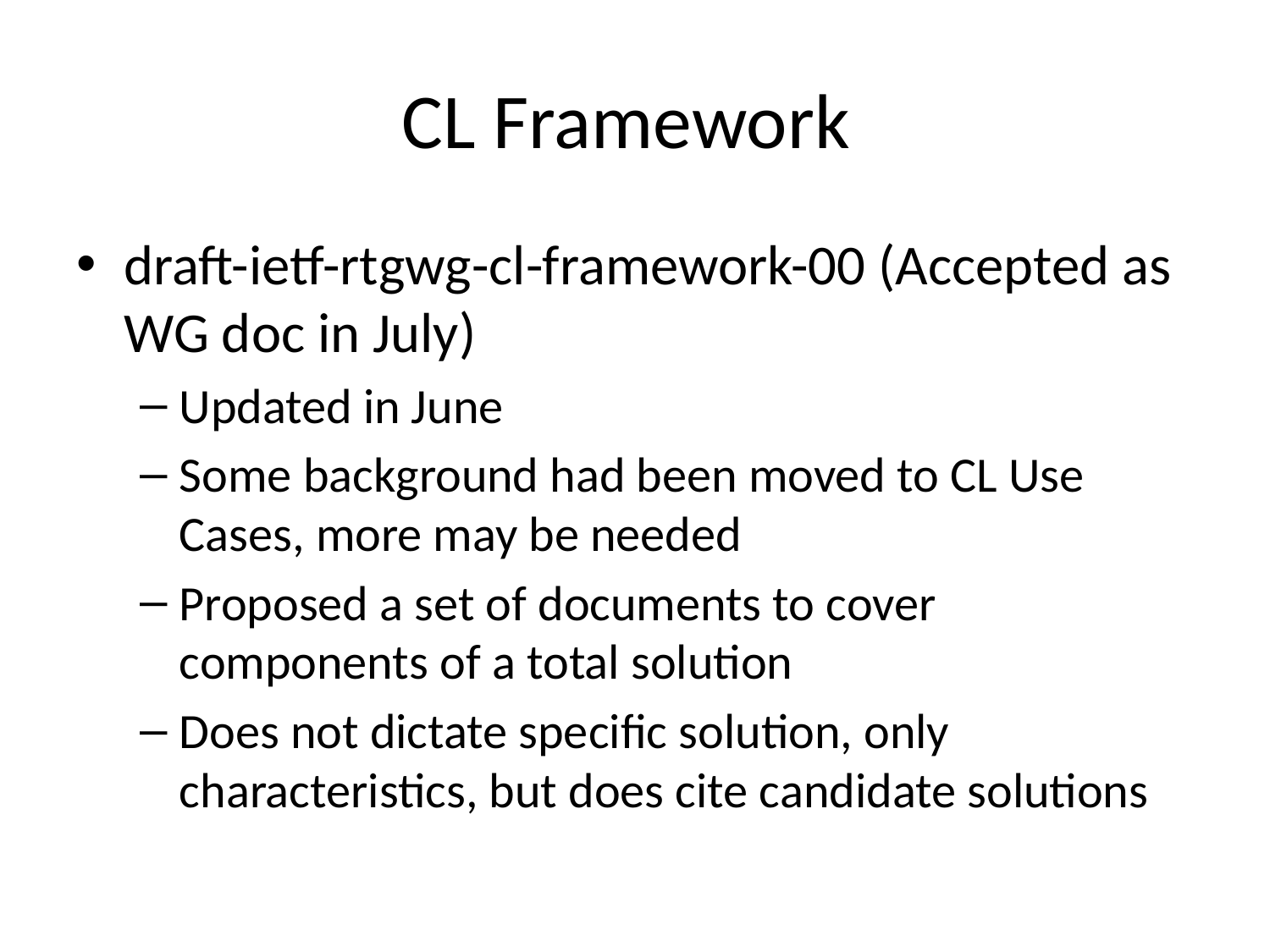

# CL Framework
draft-ietf-rtgwg-cl-framework-00 (Accepted as WG doc in July)
Updated in June
Some background had been moved to CL Use Cases, more may be needed
Proposed a set of documents to cover components of a total solution
Does not dictate specific solution, only characteristics, but does cite candidate solutions